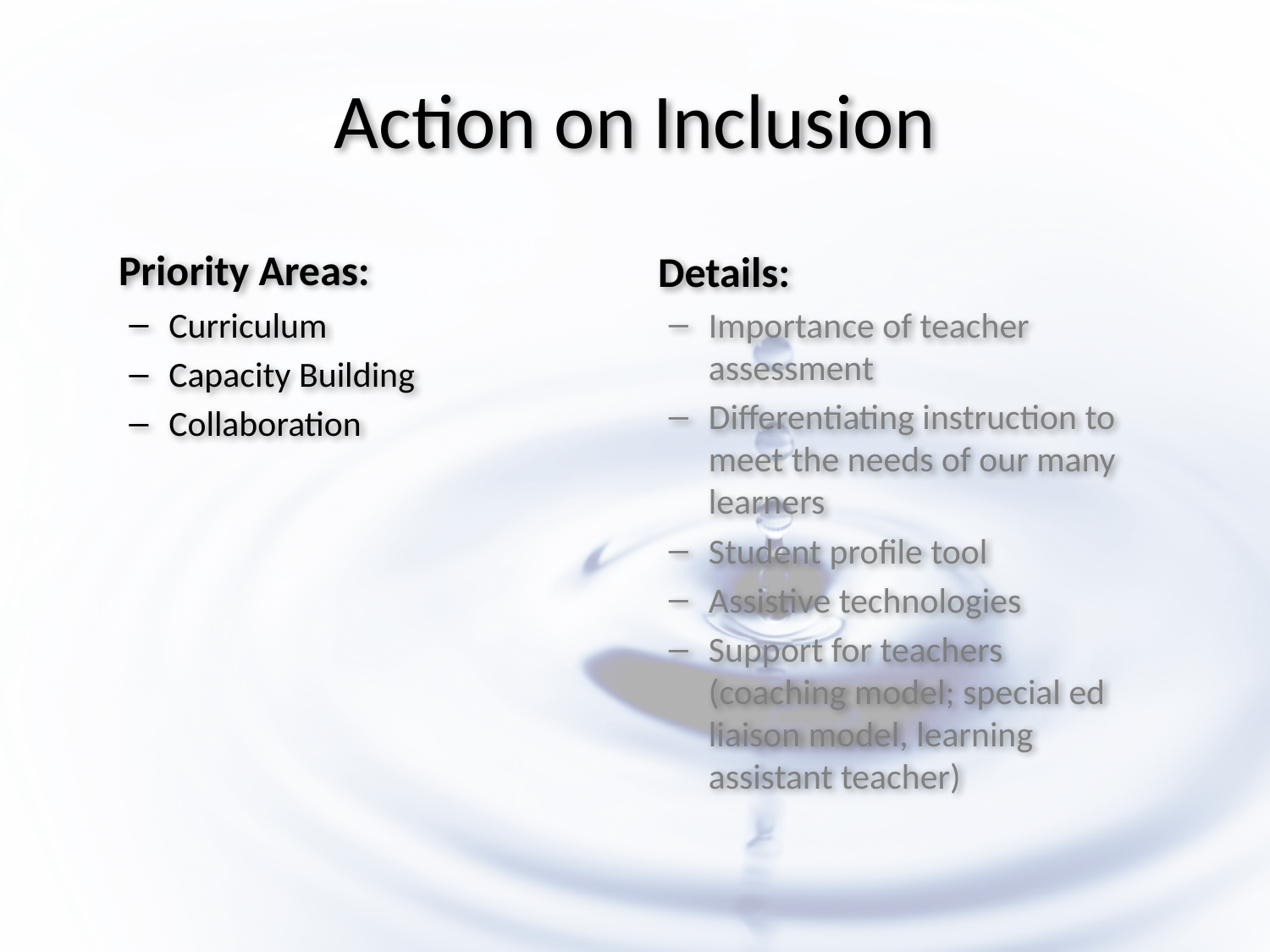

# Action on Inclusion
Priority Areas:
Details:
Curriculum
Capacity Building
Collaboration
Importance of teacher assessment
Differentiating instruction to meet the needs of our many learners
Student profile tool
Assistive technologies
Support for teachers (coaching model; special ed liaison model, learning assistant teacher)